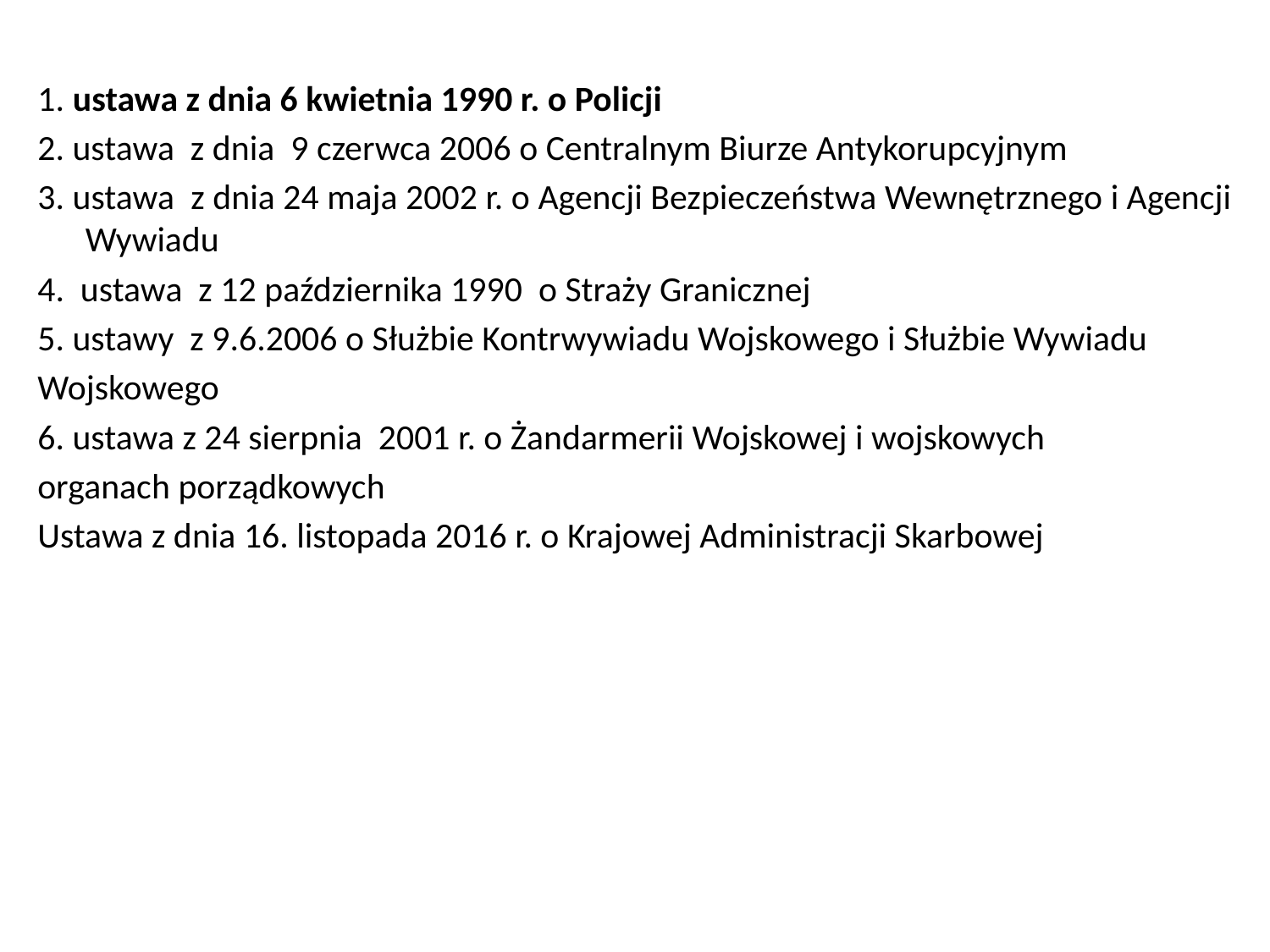

1. ustawa z dnia 6 kwietnia 1990 r. o Policji
2. ustawa  z dnia  9 czerwca 2006 o Centralnym Biurze Antykorupcyjnym
3. ustawa  z dnia 24 maja 2002 r. o Agencji Bezpieczeństwa Wewnętrznego i Agencji Wywiadu
4.  ustawa  z 12 października 1990  o Straży Granicznej
5. ustawy  z 9.6.2006 o Służbie Kontrwywiadu Wojskowego i Służbie Wywiadu
Wojskowego
6. ustawa z 24 sierpnia  2001 r. o Żandarmerii Wojskowej i wojskowych
organach porządkowych
Ustawa z dnia 16. listopada 2016 r. o Krajowej Administracji Skarbowej